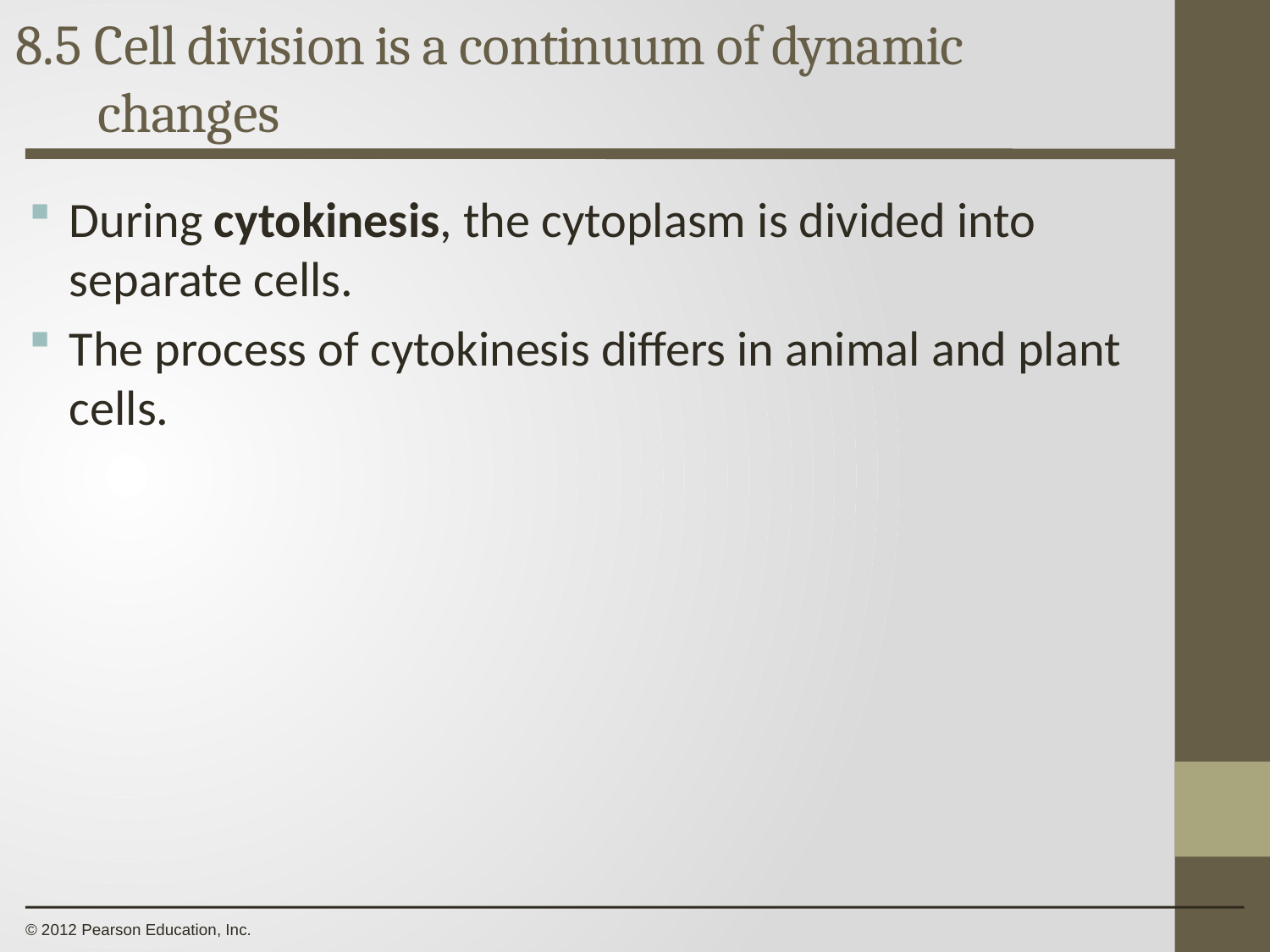

8.5 Cell division is a continuum of dynamic
changes
0

During cytokinesis, the cytoplasm is divided into separate cells.
The process of cytokinesis differs in animal and plant cells.

© 2012 Pearson Education, Inc.